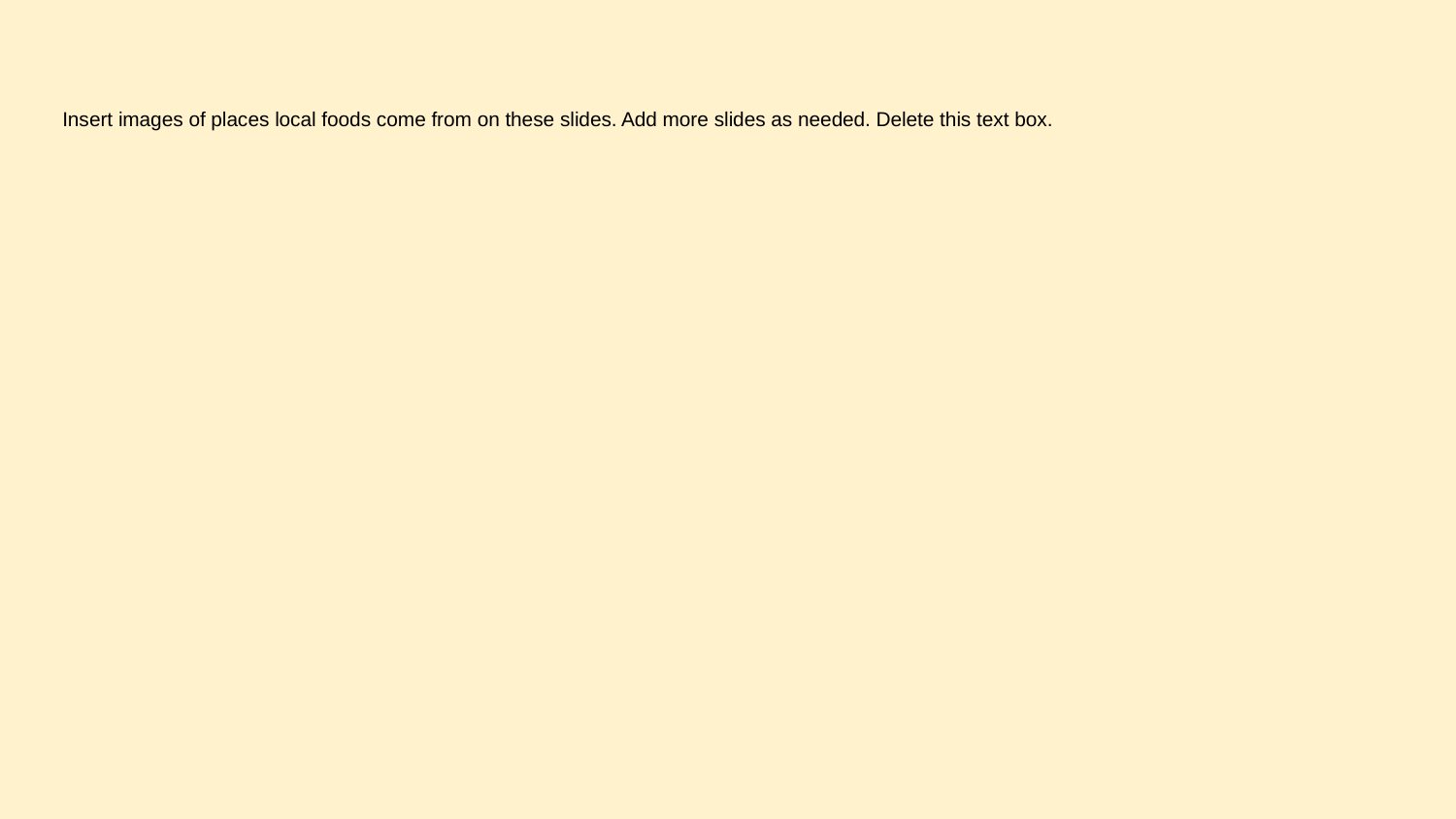

Insert images of places local foods come from on these slides. Add more slides as needed. Delete this text box.